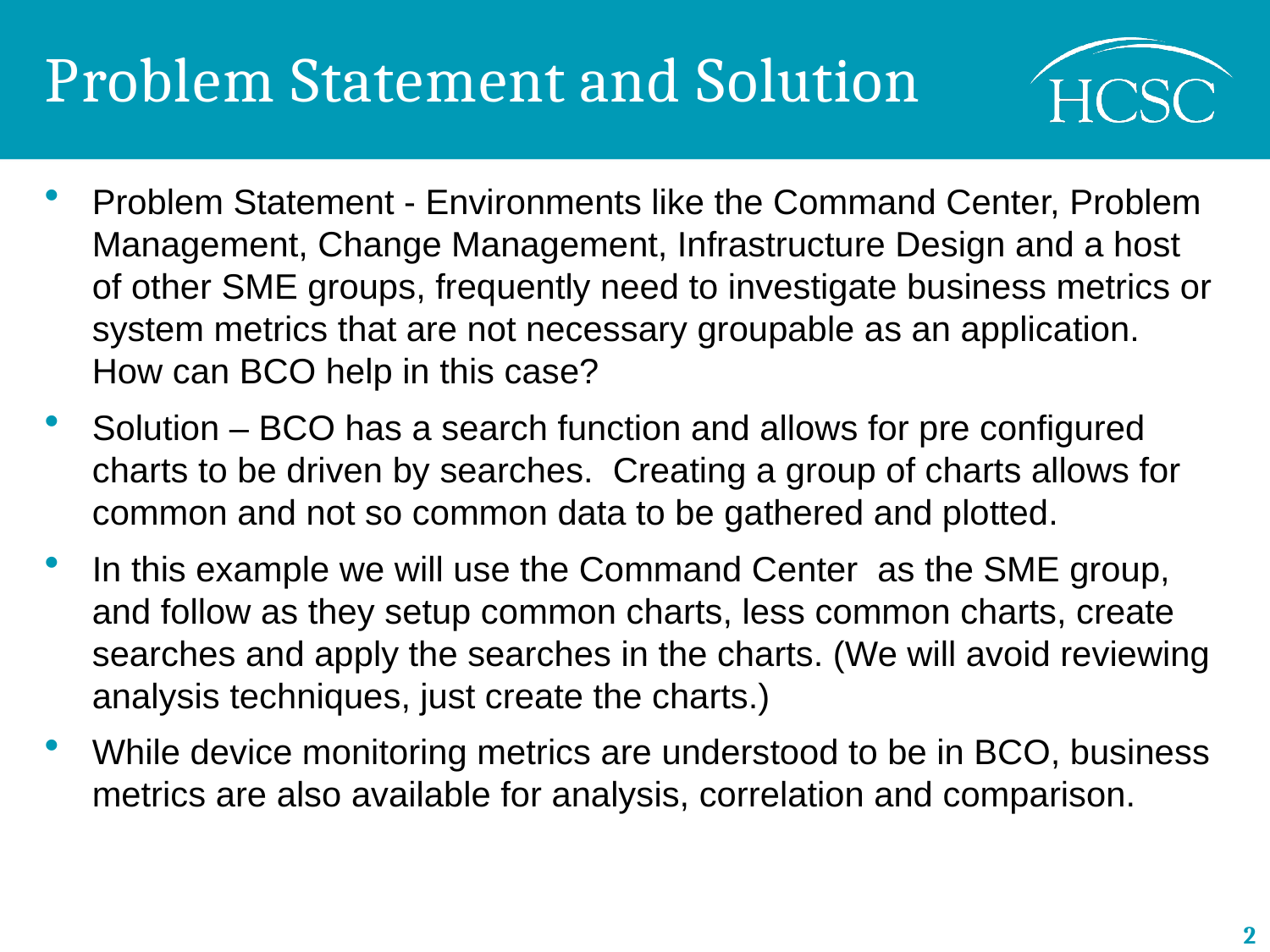

# Problem Statement and Solution
Problem Statement - Environments like the Command Center, Problem Management, Change Management, Infrastructure Design and a host of other SME groups, frequently need to investigate business metrics or system metrics that are not necessary groupable as an application.  How can BCO help in this case?
Solution – BCO has a search function and allows for pre configured charts to be driven by searches.  Creating a group of charts allows for common and not so common data to be gathered and plotted.
In this example we will use the Command Center  as the SME group, and follow as they setup common charts, less common charts, create searches and apply the searches in the charts. (We will avoid reviewing analysis techniques, just create the charts.)
While device monitoring metrics are understood to be in BCO, business metrics are also available for analysis, correlation and comparison.